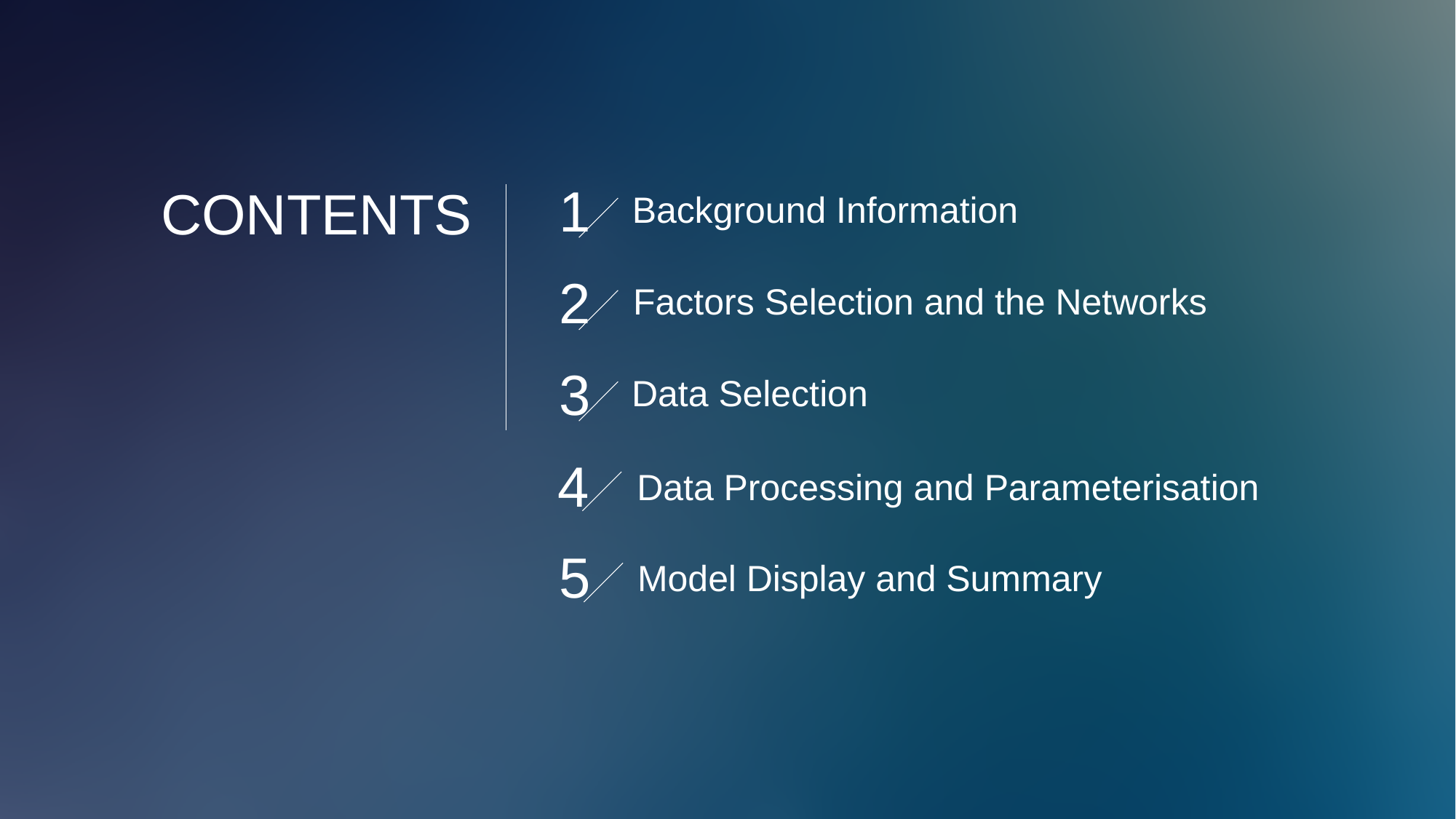

1
CONTENTS
Background Information
2
Factors Selection and the Networks
3
Data Selection
4
Data Processing and Parameterisation
5
Model Display and Summary